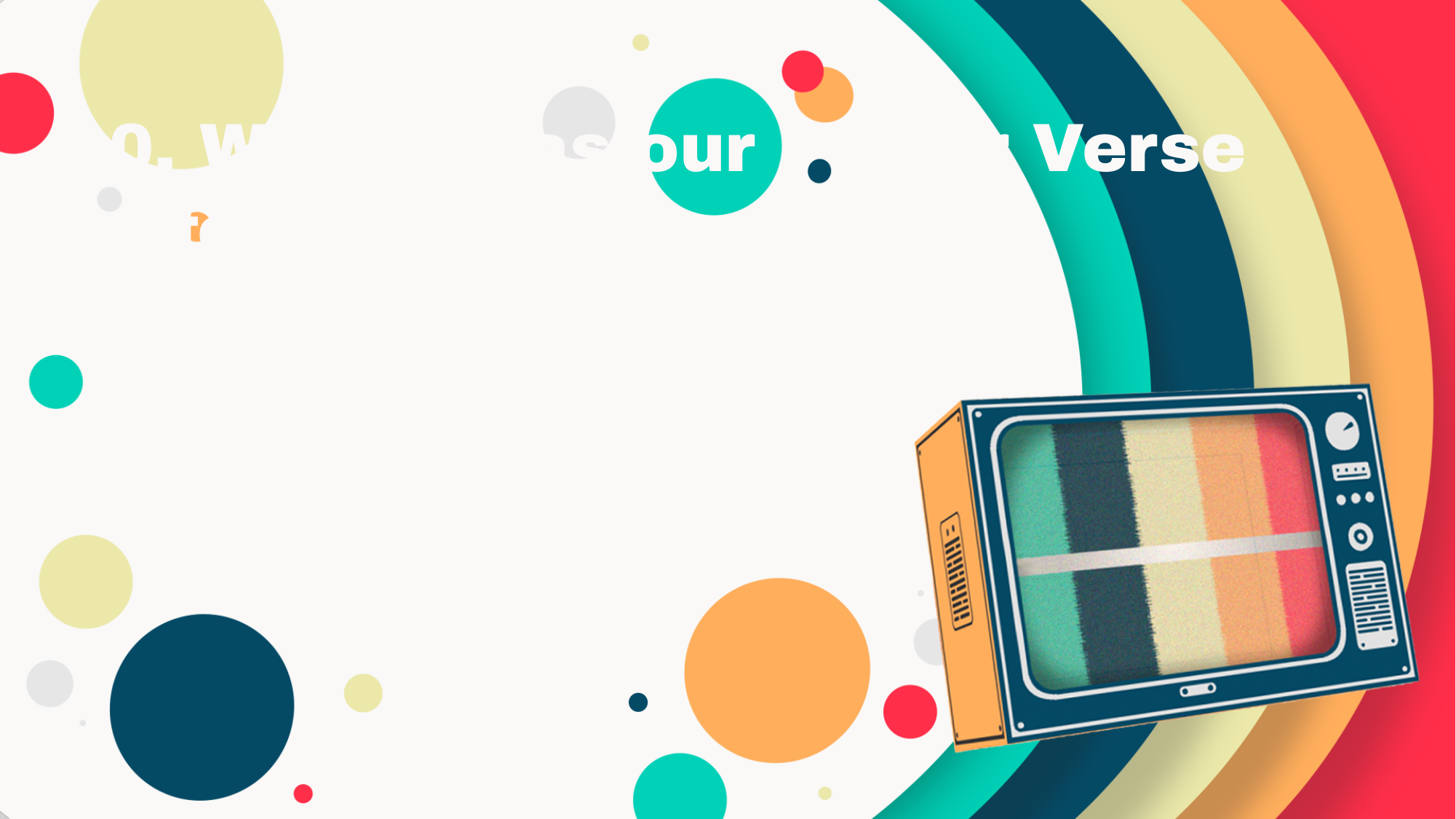

10. Where was our Power Verse 	 	found?
* Jeremiah 4:6
* James 6:11
* John 14:16